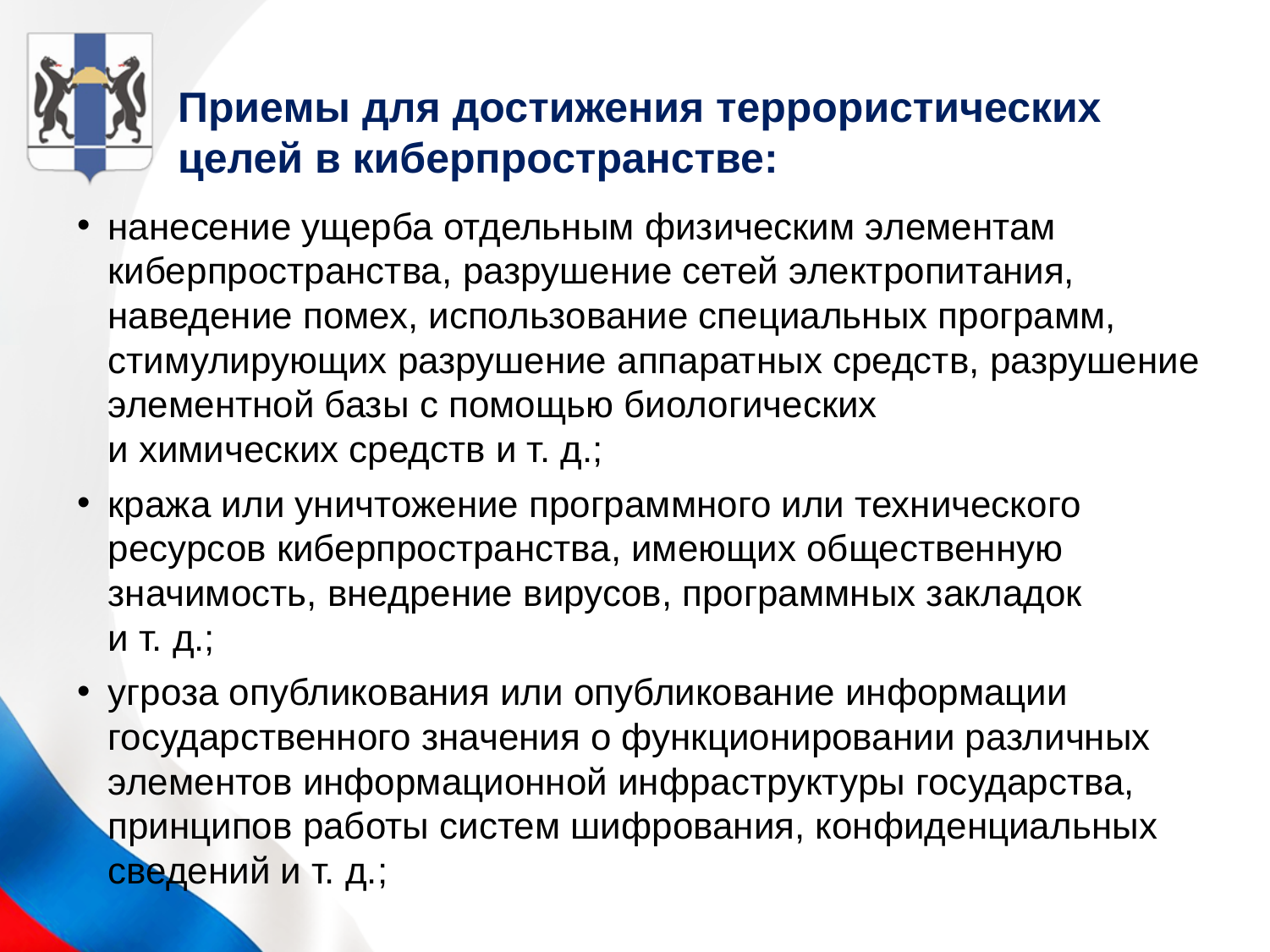

# Приемы для достижения террористических целей в киберпространстве:
нанесение ущерба отдельным физическим элементам киберпространства, разрушение сетей электропитания, наведение помех, использование специальных программ, стимулирующих разрушение аппаратных средств, разрушение элементной базы с помощью биологических
и химических средств и т. д.;
кража или уничтожение программного или технического ресурсов киберпространства, имеющих общественную значимость, внедрение вирусов, программных закладок
и т. д.;
угроза опубликования или опубликование информации государственного значения о функционировании различных элементов информационной инфраструктуры государства, принципов работы систем шифрования, конфиденциальных сведений и т. д.;